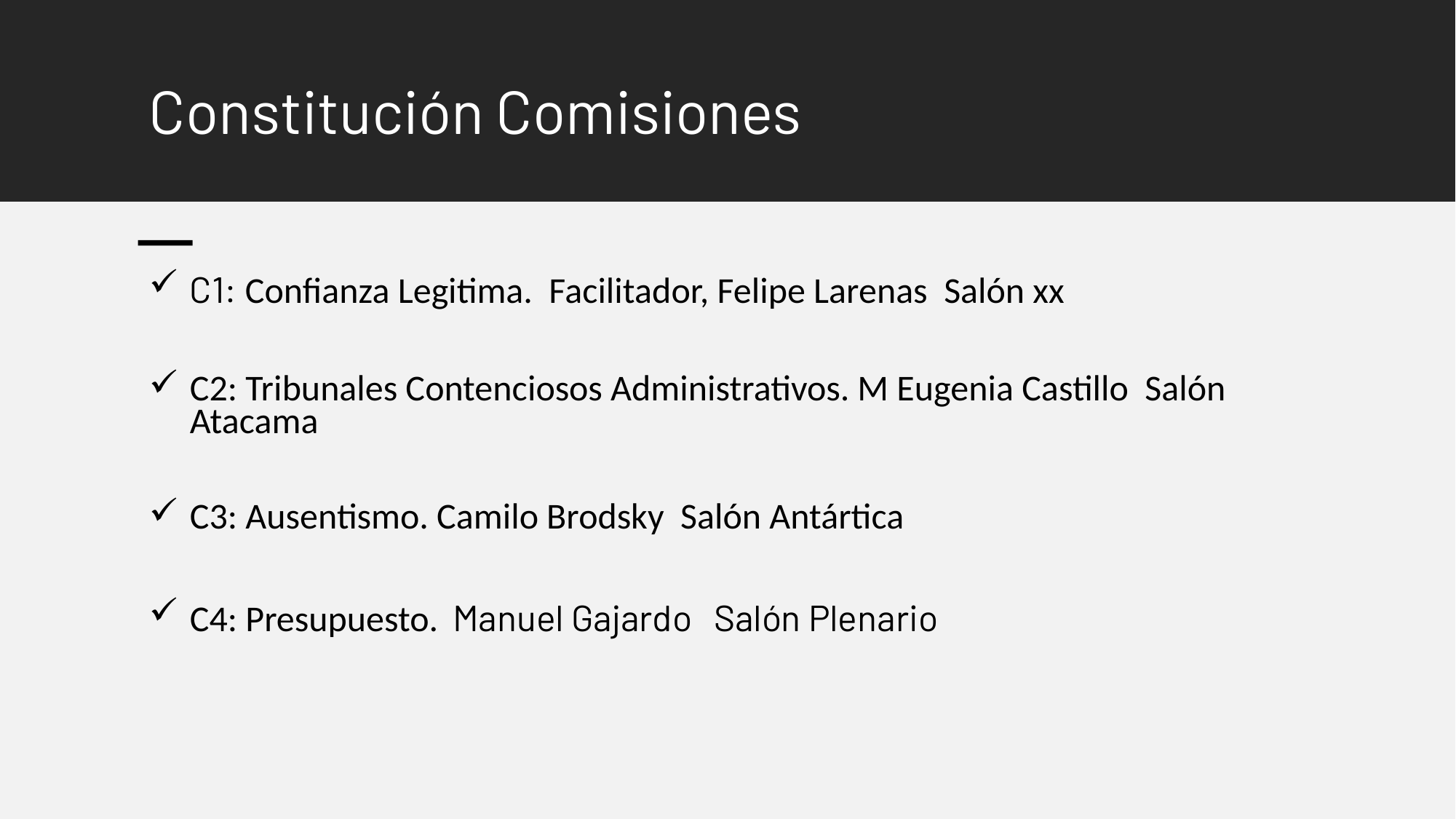

# Constitución Comisiones

C1: Confianza Legitima.  Facilitador, Felipe Larenas  Salón xx

C2: Tribunales Contenciosos Administrativos. M Eugenia Castillo  Salón Atacama

C3: Ausentismo. Camilo Brodsky  Salón Antártica

C4: Presupuesto.  Manuel Gajardo   Salón Plenario